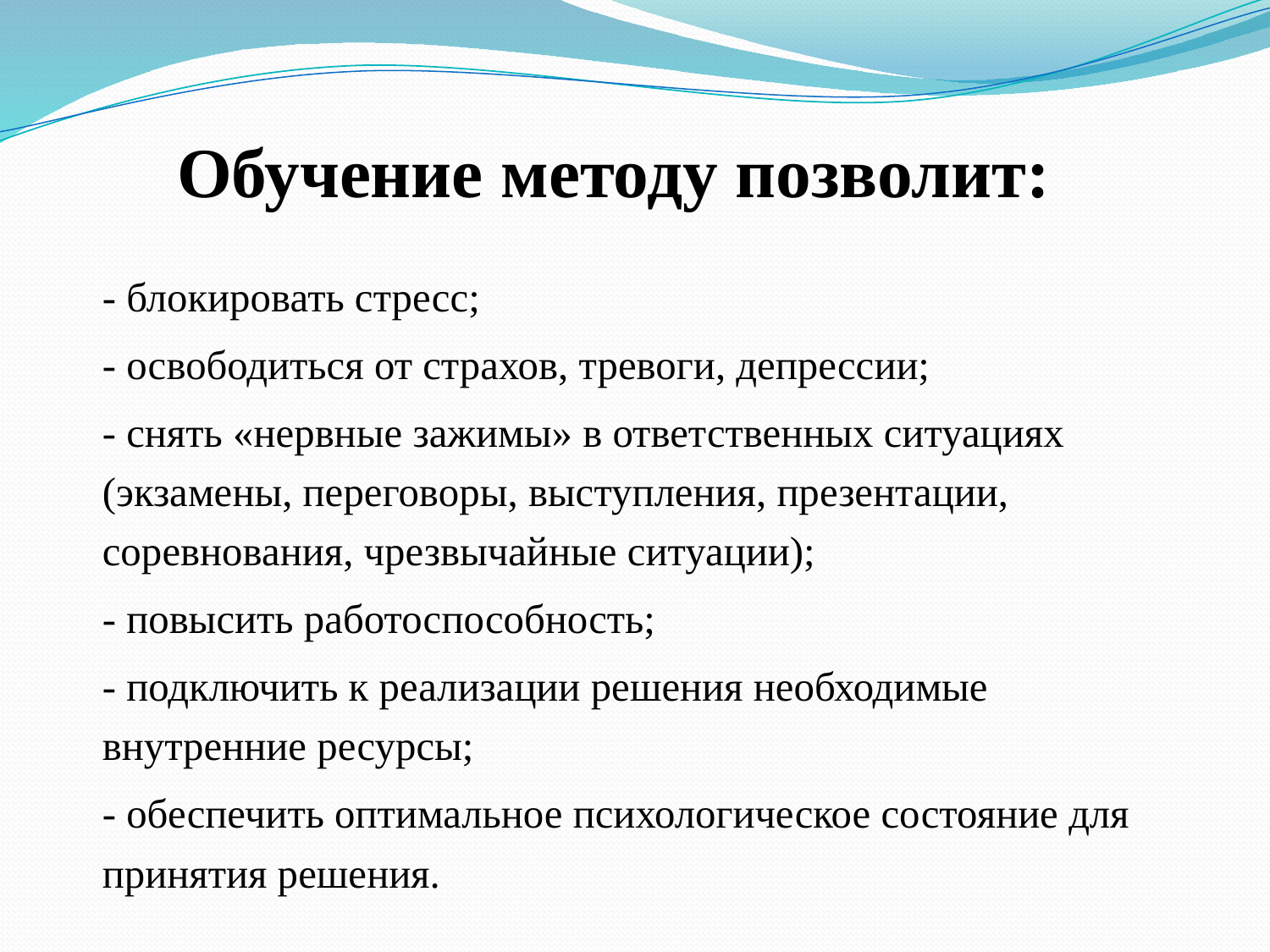

# Обучение методу позволит:
	- блокировать стресс;
	- освободиться от страхов, тревоги, депрессии;
	- снять «нервные зажимы» в ответственных ситуациях (экзамены, переговоры, выступления, презентации, соревнования, чрезвычайные ситуации);
	- повысить работоспособность;
	- подключить к реализации решения необходимые внутренние ресурсы;
	- обеспечить оптимальное психологическое состояние для принятия решения.